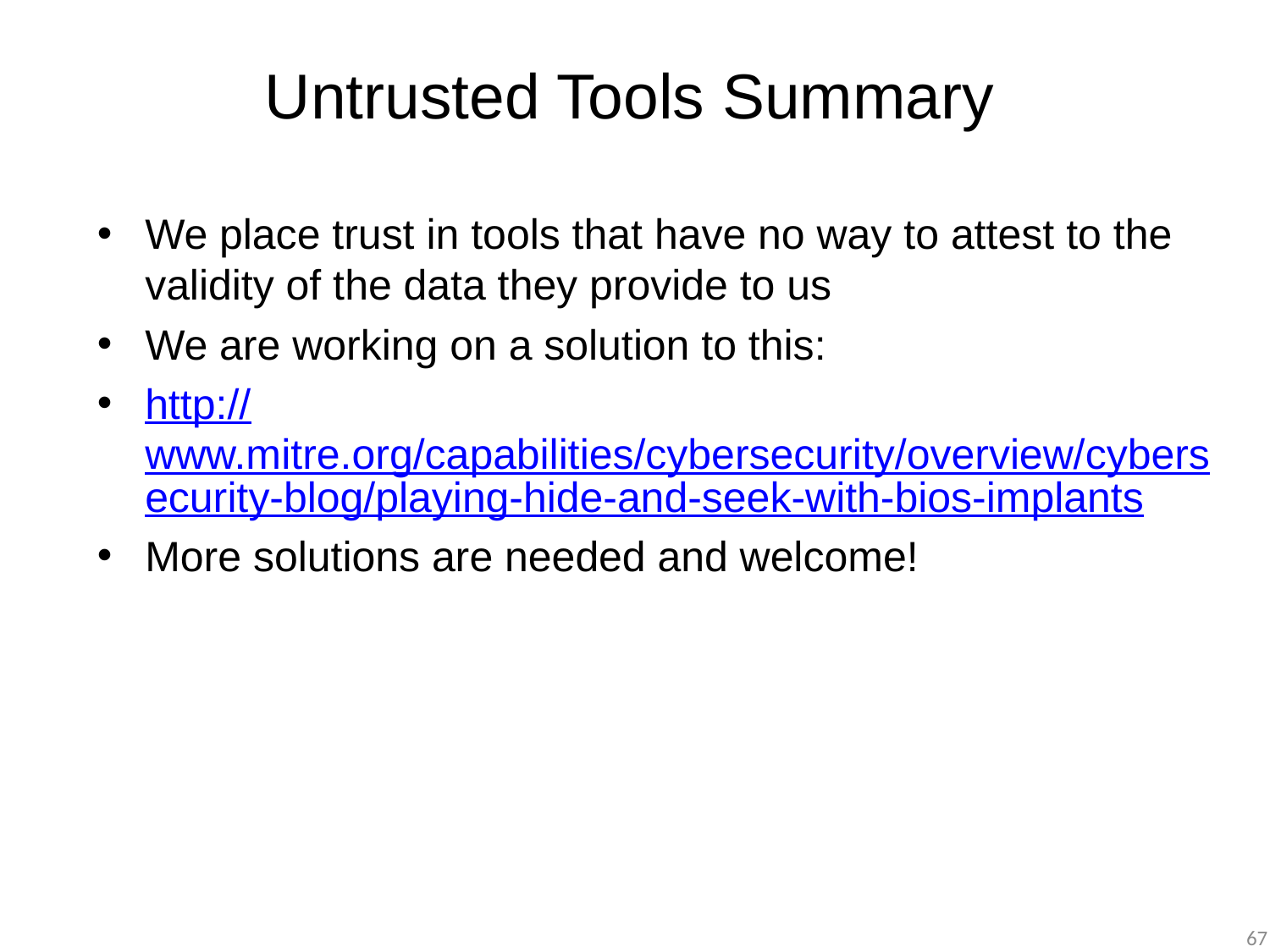

# Untrusted Tools Summary
We place trust in tools that have no way to attest to the validity of the data they provide to us
We are working on a solution to this:
http://www.mitre.org/capabilities/cybersecurity/overview/cybersecurity-blog/playing-hide-and-seek-with-bios-implants
More solutions are needed and welcome!
67